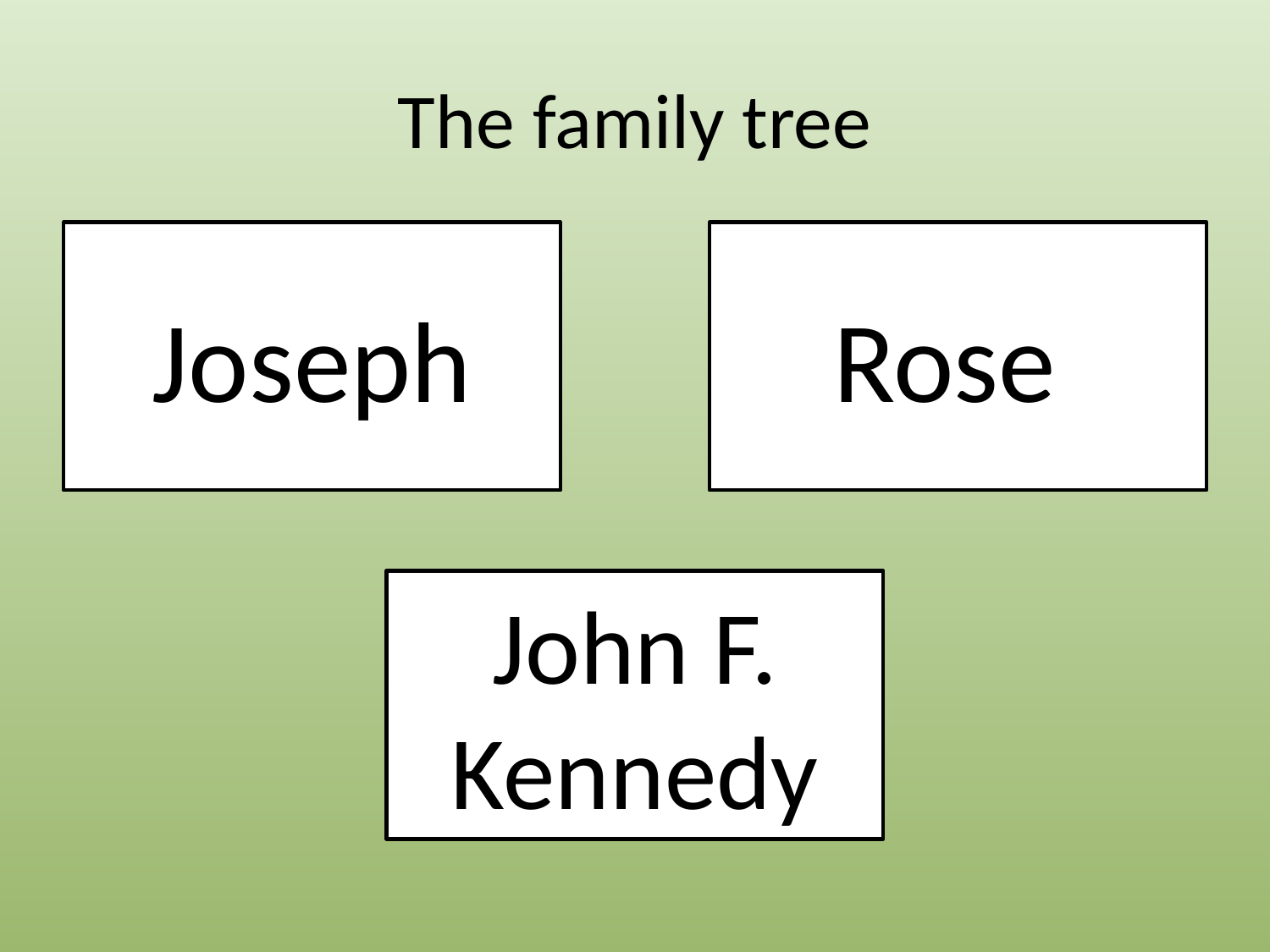

# The family tree
Joseph
Rose
John F. Kennedy